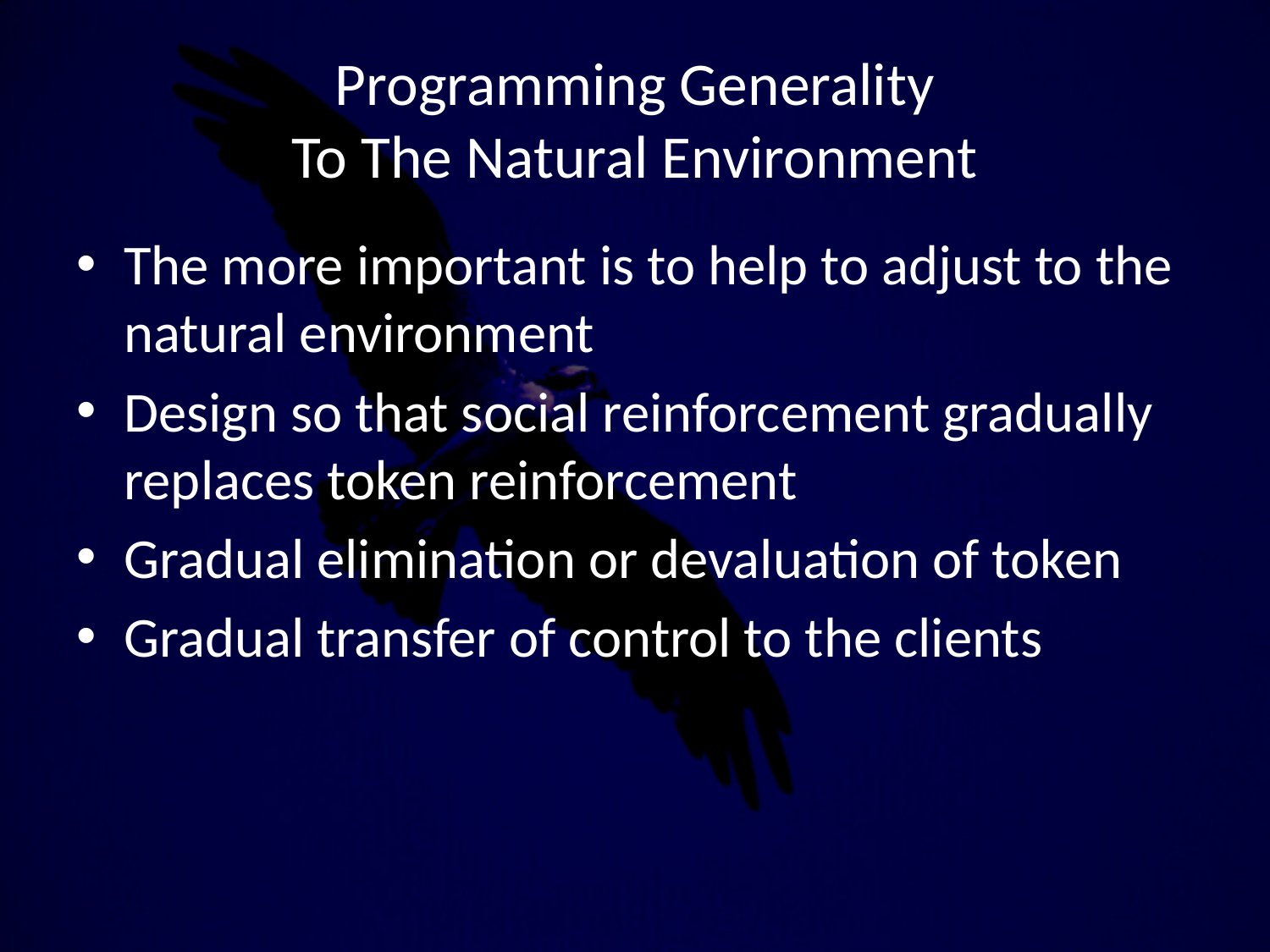

# Programming Generality To The Natural Environment
The more important is to help to adjust to the natural environment
Design so that social reinforcement gradually replaces token reinforcement
Gradual elimination or devaluation of token
Gradual transfer of control to the clients